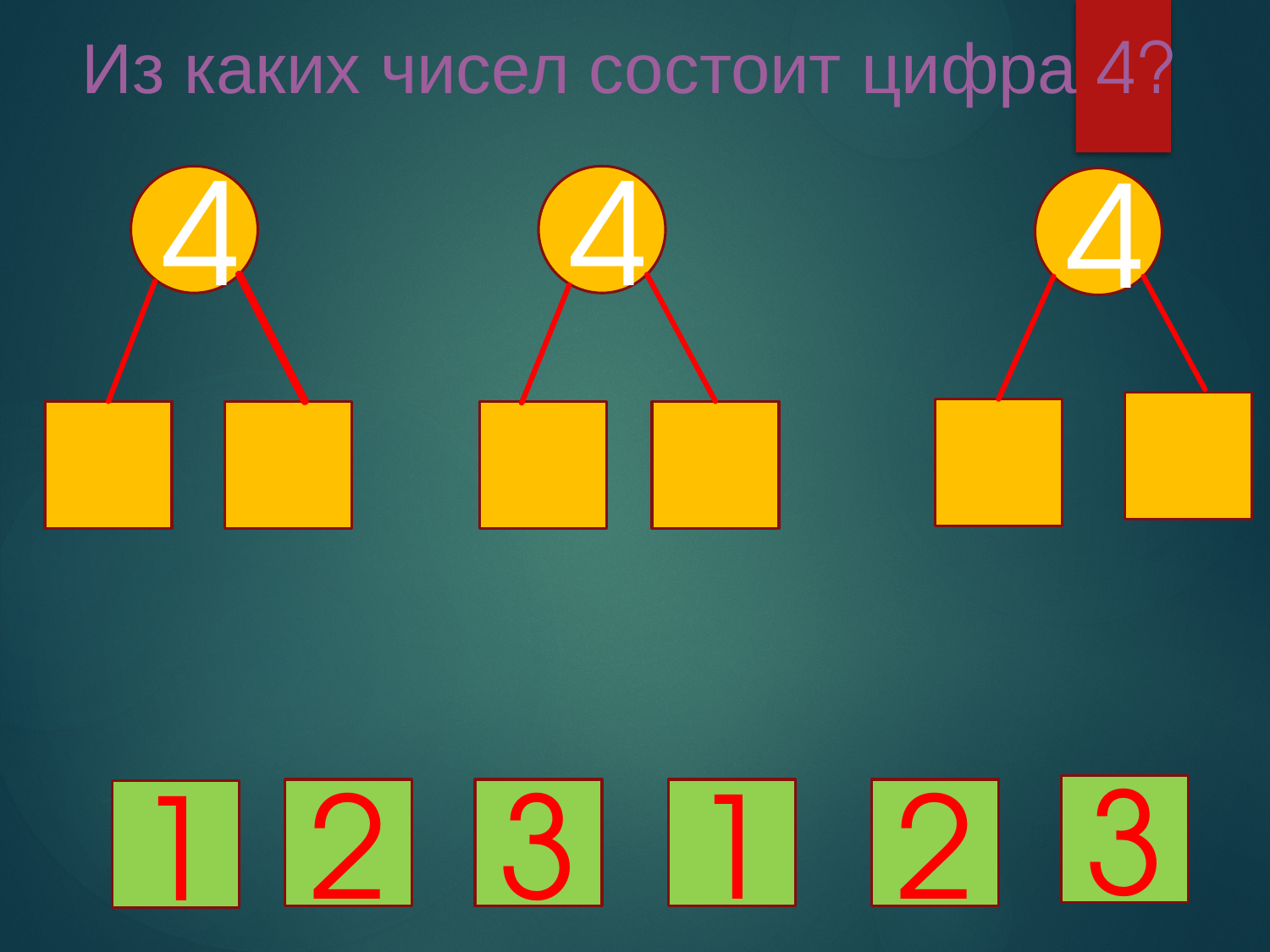

# Из каких чисел состоит цифра 4?
4
4
4

3
2
3
1
2
1